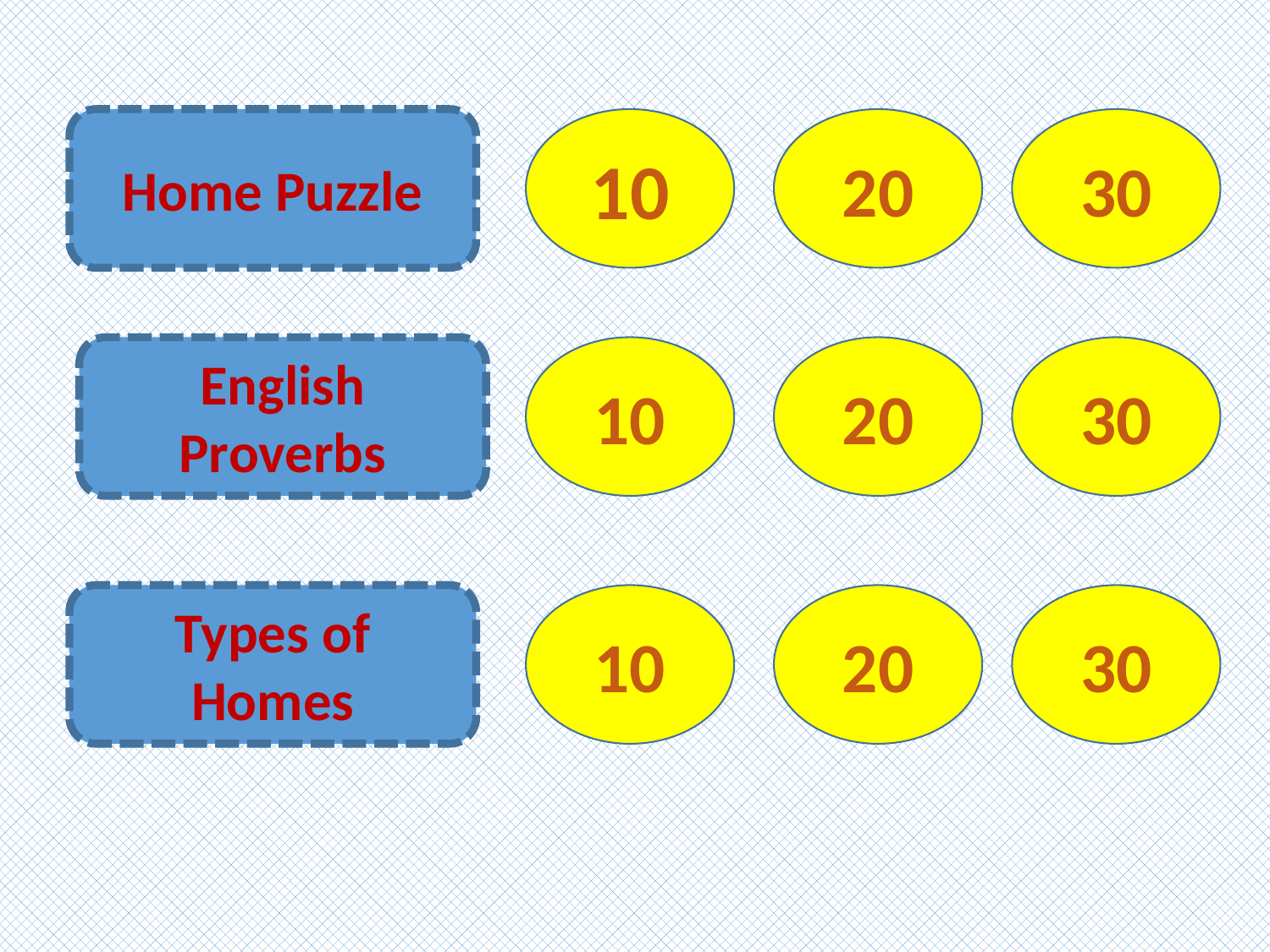

Home Puzzle
10
20
30
English Proverbs
10
20
30
Types of Homes
10
20
30